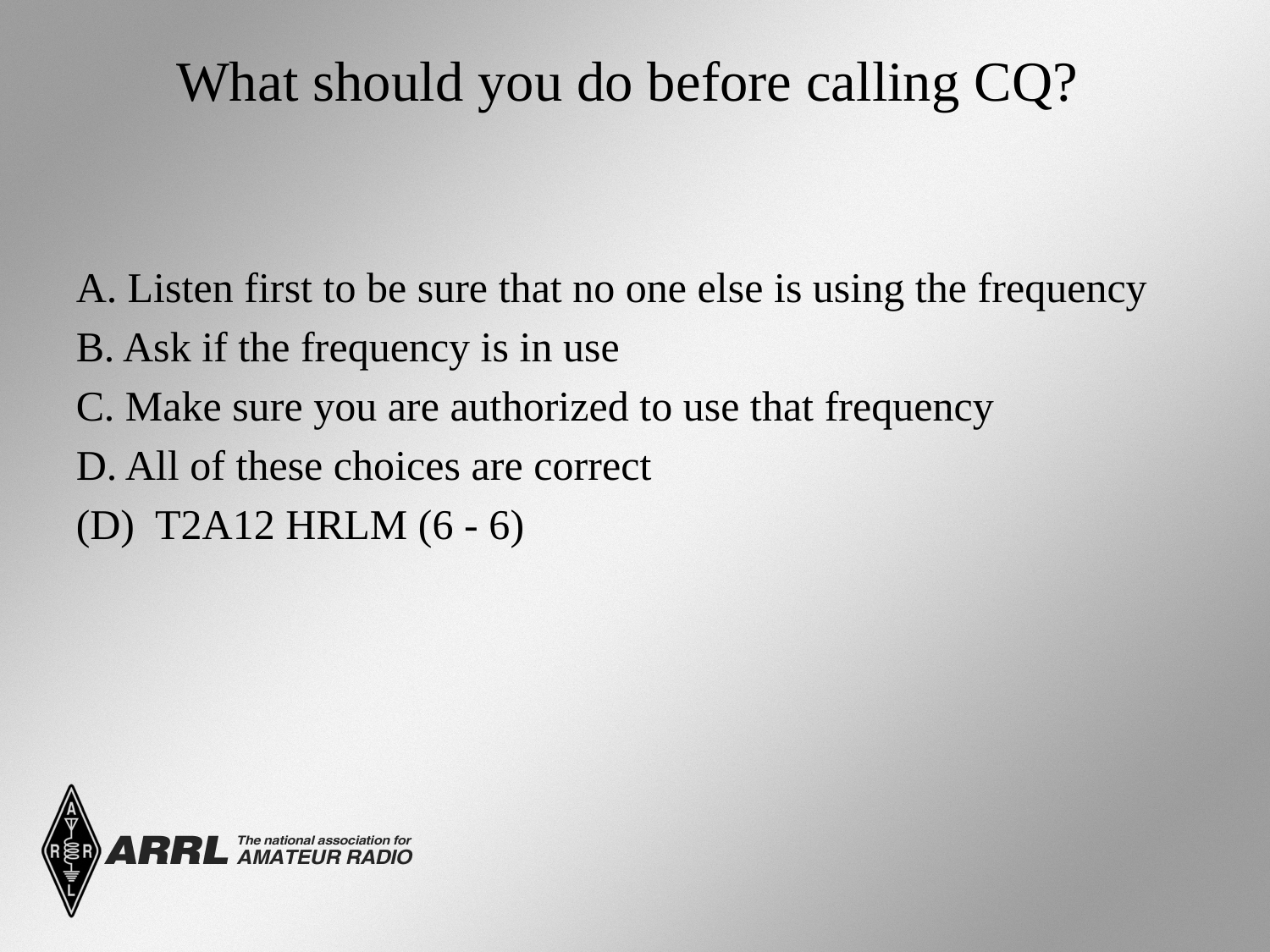

# What should you do before calling CQ?
A. Listen first to be sure that no one else is using the frequency
B. Ask if the frequency is in use
C. Make sure you are authorized to use that frequency
D. All of these choices are correct
(D)  T2A12 HRLM (6 - 6)